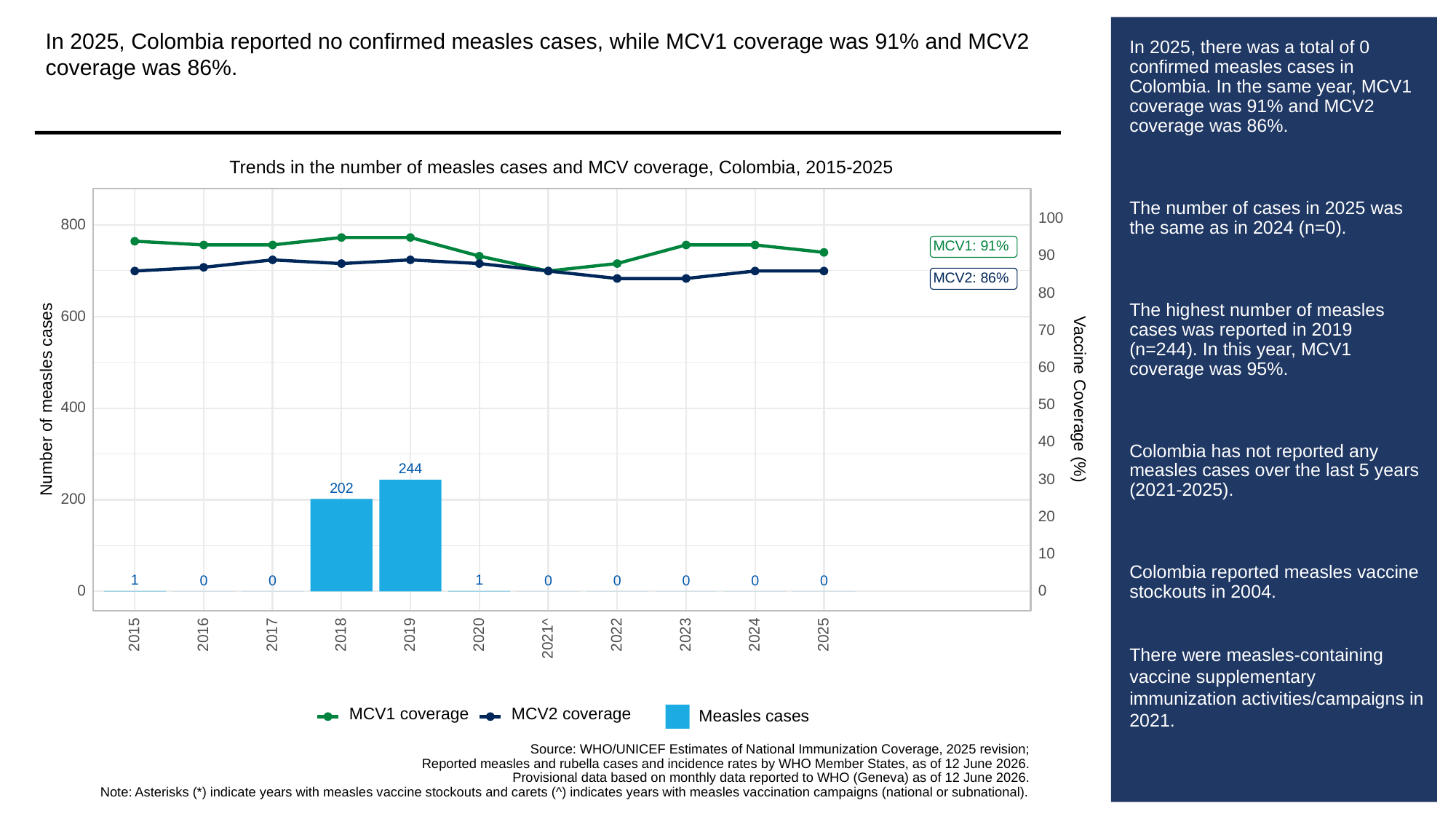

In 2025, Colombia reported no confirmed measles cases, while MCV1 coverage was 91% and MCV2 coverage was 86%.
# In 2025, there was a total of 0 confirmed measles cases in Colombia. In the same year, MCV1 coverage was 91% and MCV2 coverage was 86%.

The number of cases in 2025 was the same as in 2024 (n=0).

The highest number of measles cases was reported in 2019 (n=244). In this year, MCV1 coverage was 95%.

Colombia has not reported any measles cases over the last 5 years (2021-2025).

Colombia reported measles vaccine stockouts in 2004.

There were measles-containing vaccine supplementary immunization activities/campaigns in 2021.

Trends in the number of measles cases and MCV coverage, Colombia, 2015-2025

100
800

MCV1: 91%

90

MCV2: 86%

80
600

70
60

Vaccine Coverage (%)
Number of measles cases
50
400

40

244
30

202
200

20

10
1
1
0
0
0
0
0
0
0
0
0

2023
2015
2016
2017
2018
2019
2020
2022
2024
2025
2021^

MCV1 coverage
MCV2 coverage
Measles cases

Source: WHO/UNICEF Estimates of National Immunization Coverage, 2025 revision;
Reported measles and rubella cases and incidence rates by WHO Member States, as of 12 June 2026.
Provisional data based on monthly data reported to WHO (Geneva) as of 12 June 2026.
Note: Asterisks (*) indicate years with measles vaccine stockouts and carets (^) indicates years with measles vaccination campaigns (national or subnational).